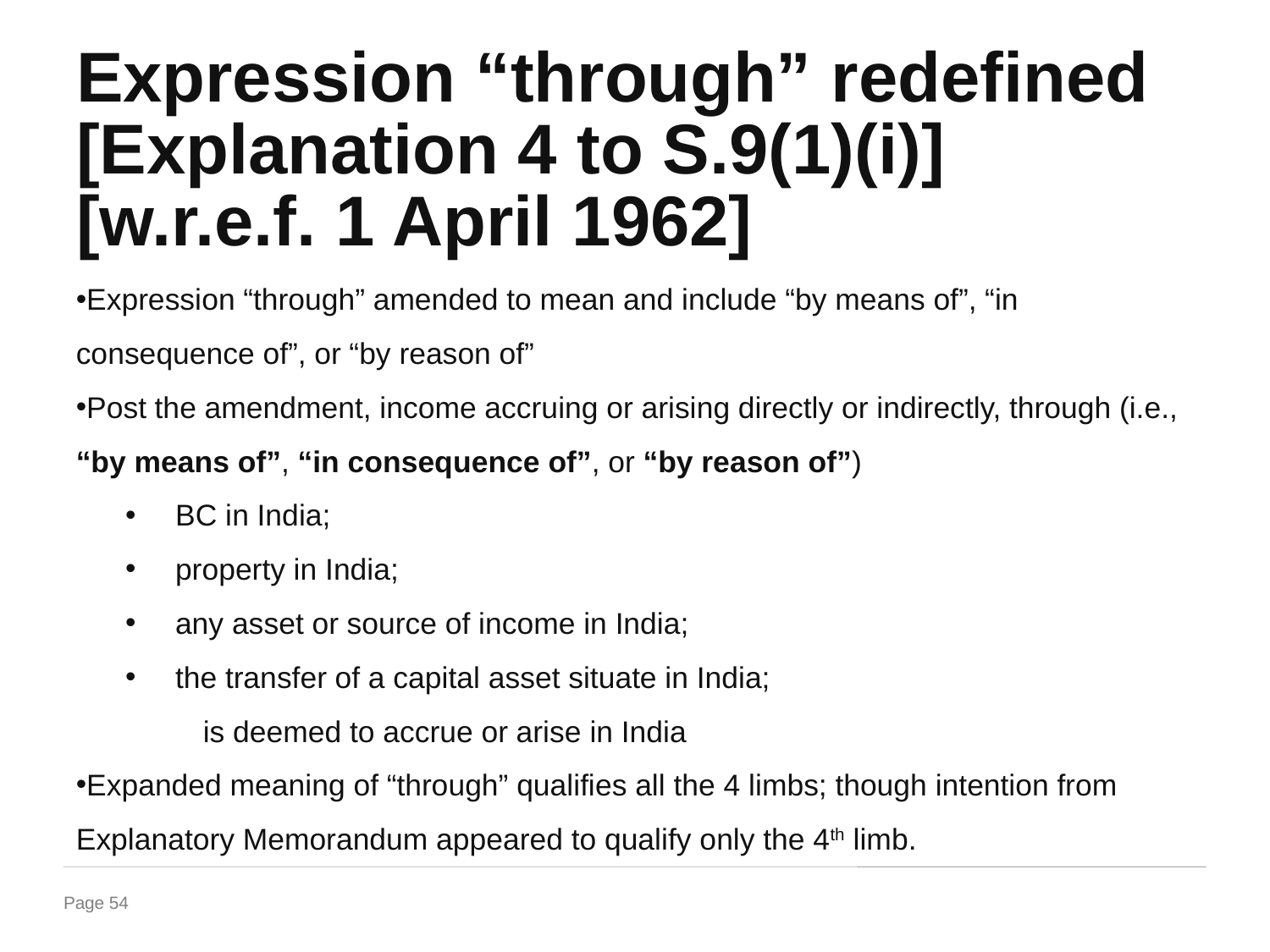

Expression “through” redefined [Explanation 4 to S.9(1)(i)] [w.r.e.f. 1 April 1962]
Expression “through” amended to mean and include “by means of”, “in consequence of”, or “by reason of”
Post the amendment, income accruing or arising directly or indirectly, through (i.e., “by means of”, “in consequence of”, or “by reason of”)
BC in India;
property in India;
any asset or source of income in India;
the transfer of a capital asset situate in India;
	is deemed to accrue or arise in India
Expanded meaning of “through” qualifies all the 4 limbs; though intention from Explanatory Memorandum appeared to qualify only the 4th limb.